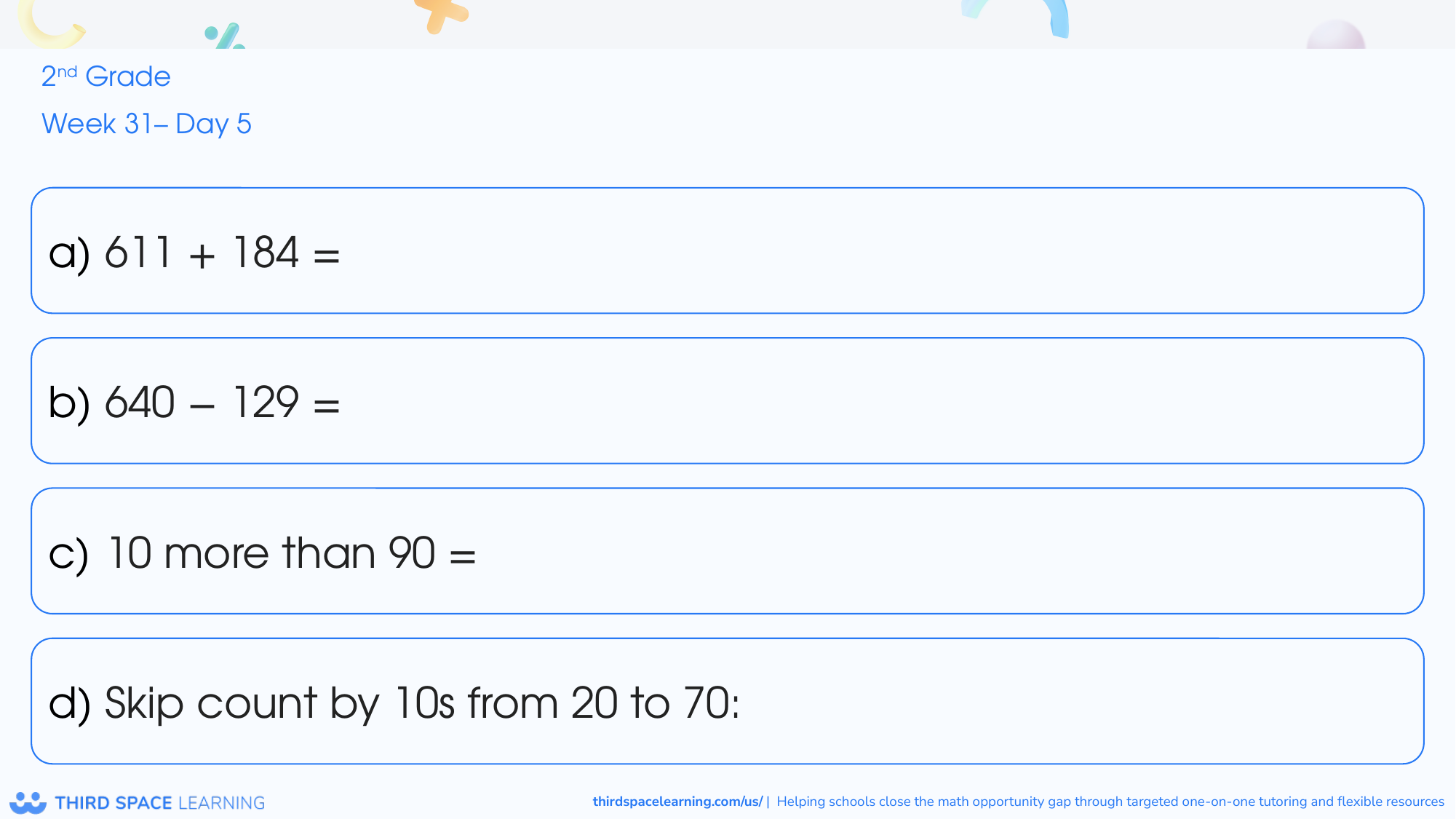

2nd Grade
Week 31– Day 5
611 + 184 =
640 − 129 =
10 more than 90 =
Skip count by 10s from 20 to 70: